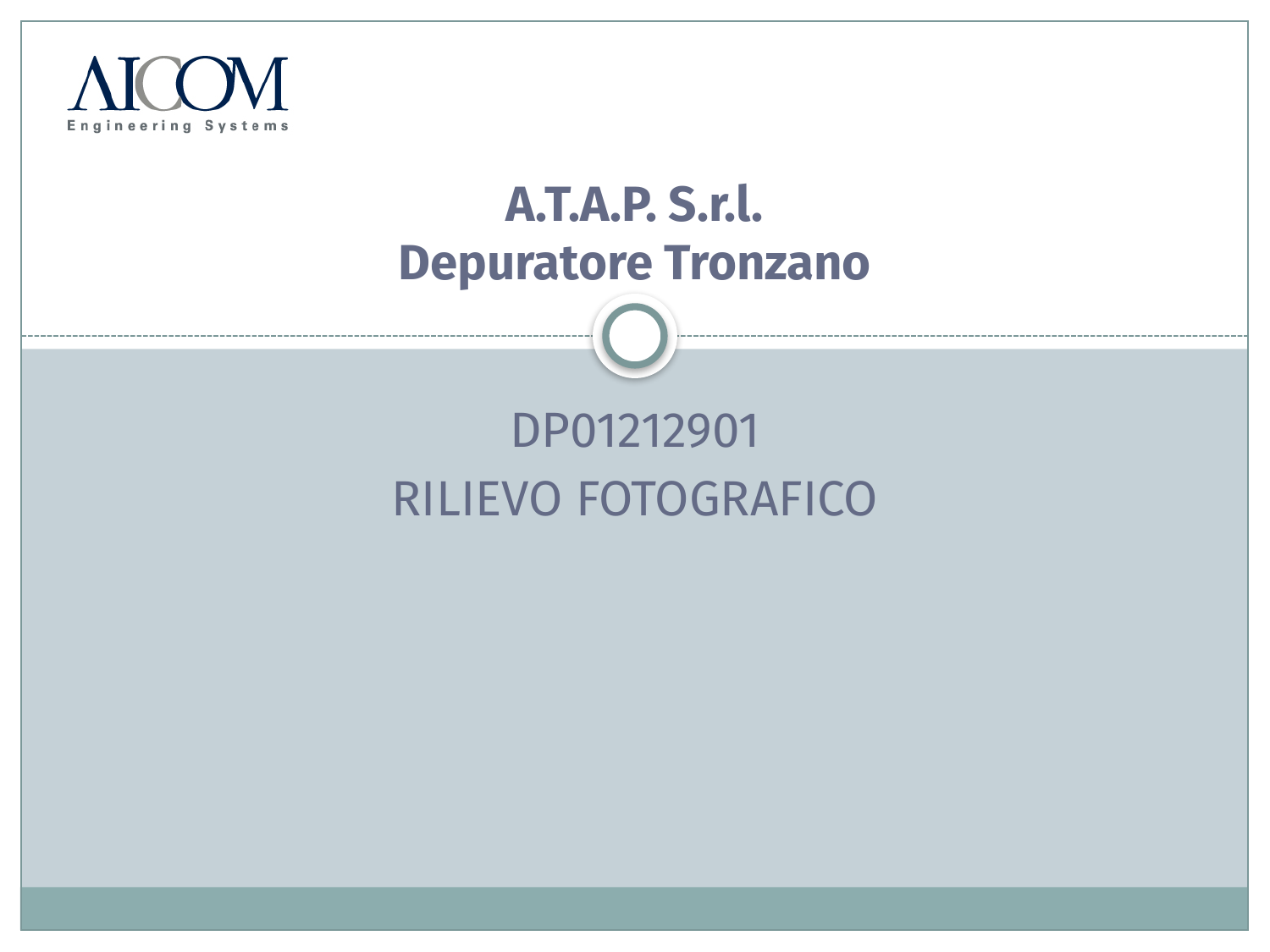

# A.T.A.P. S.r.l. Depuratore Tronzano
DP01212901
Rilievo fotografico